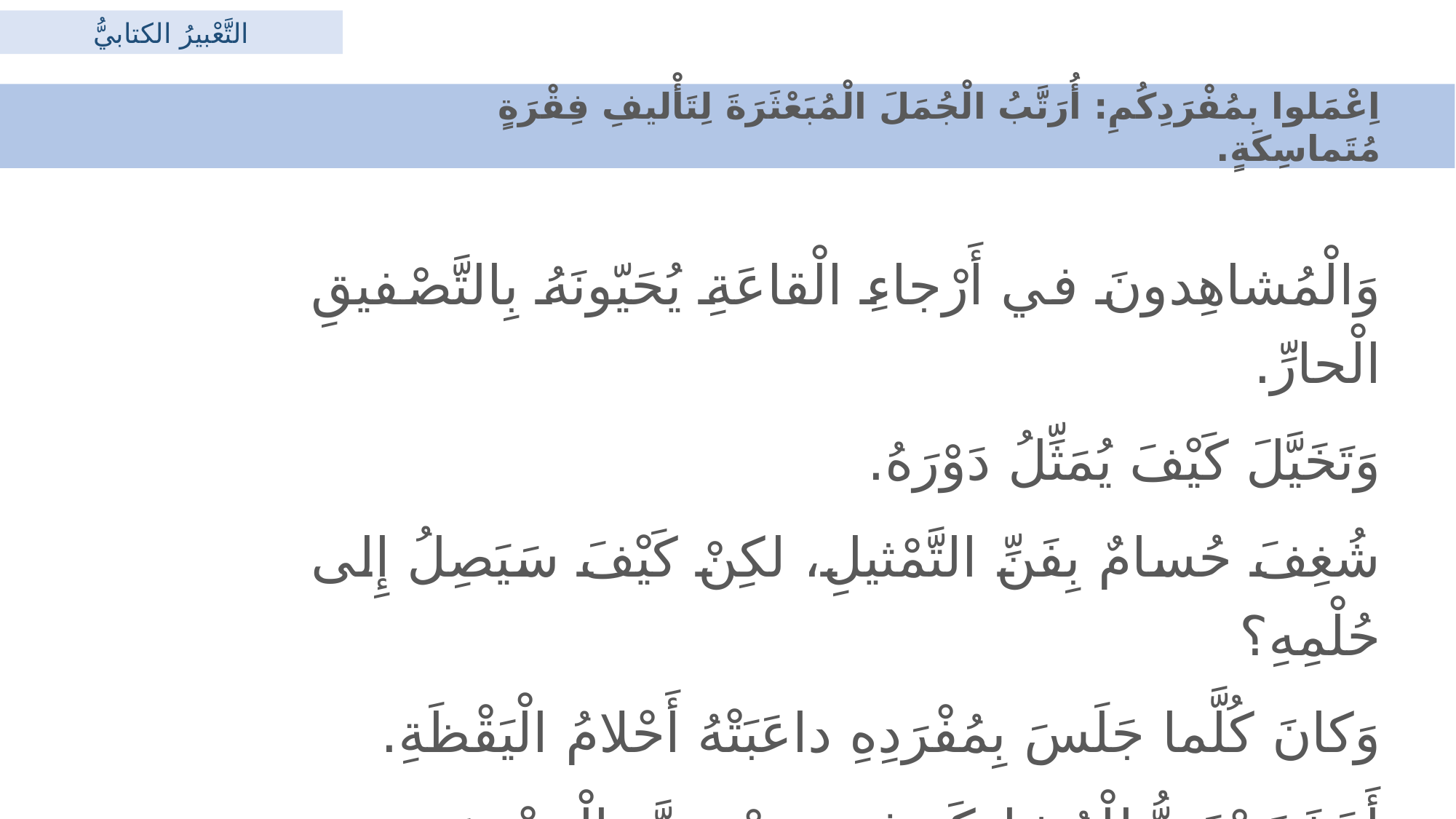

التَّعْبيرُ الكتابيُّ
اِعْمَلوا بمُفْرَدِكُمِ: أُرَتَّبُ الْجُمَلَ الْمُبَعْثَرَةَ لِتَأْليفِ فِقْرَةٍ مُتَماسِكَةٍ.

وَالْمُشاهِدونَ في أَرْجاءِ الْقاعَةِ يُحَيّونَهُ بِالتَّصْفيقِ الْحارِّ.
وَتَخَيَّلَ كَيْفَ يُمَثِّلُ دَوْرَهُ.
شُغِفَ حُسامٌ بِفَنِّ التَّمْثيلِ، لكِنْ كَيْفَ سَيَصِلُ إِلى حُلْمِهِ؟
وَكانَ كُلَّما جَلَسَ بِمُفْرَدِهِ داعَبَتْهُ أَحْلامُ الْيَقْظَةِ.
أَخَذَ يَسْتَعِدُّ لِلْمُشارَكَةِ في مَسْرَحِيَّةِ الْمَدْرَسَةِ.